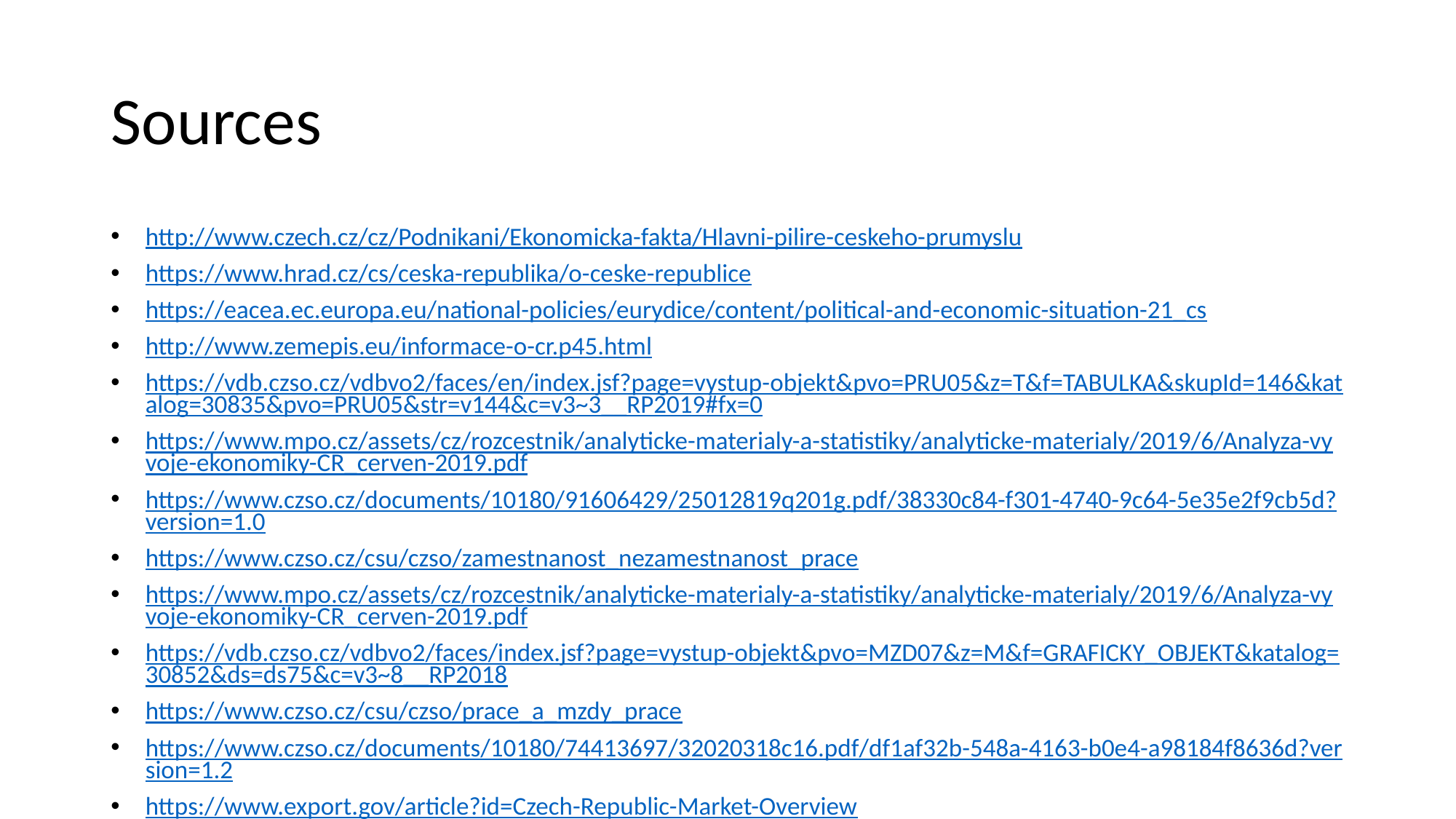

# Sources
http://www.czech.cz/cz/Podnikani/Ekonomicka-fakta/Hlavni-pilire-ceskeho-prumyslu
https://www.hrad.cz/cs/ceska-republika/o-ceske-republice
https://eacea.ec.europa.eu/national-policies/eurydice/content/political-and-economic-situation-21_cs
http://www.zemepis.eu/informace-o-cr.p45.html
https://vdb.czso.cz/vdbvo2/faces/en/index.jsf?page=vystup-objekt&pvo=PRU05&z=T&f=TABULKA&skupId=146&katalog=30835&pvo=PRU05&str=v144&c=v3~3__RP2019#fx=0
https://www.mpo.cz/assets/cz/rozcestnik/analyticke-materialy-a-statistiky/analyticke-materialy/2019/6/Analyza-vyvoje-ekonomiky-CR_cerven-2019.pdf
https://www.czso.cz/documents/10180/91606429/25012819q201g.pdf/38330c84-f301-4740-9c64-5e35e2f9cb5d?version=1.0
https://www.czso.cz/csu/czso/zamestnanost_nezamestnanost_prace
https://www.mpo.cz/assets/cz/rozcestnik/analyticke-materialy-a-statistiky/analyticke-materialy/2019/6/Analyza-vyvoje-ekonomiky-CR_cerven-2019.pdf
https://vdb.czso.cz/vdbvo2/faces/index.jsf?page=vystup-objekt&pvo=MZD07&z=M&f=GRAFICKY_OBJEKT&katalog=30852&ds=ds75&c=v3~8__RP2018
https://www.czso.cz/csu/czso/prace_a_mzdy_prace
https://www.czso.cz/documents/10180/74413697/32020318c16.pdf/df1af32b-548a-4163-b0e4-a98184f8636d?version=1.2
https://www.export.gov/article?id=Czech-Republic-Market-Overview
https://oec.world/en/profile/country/cze/